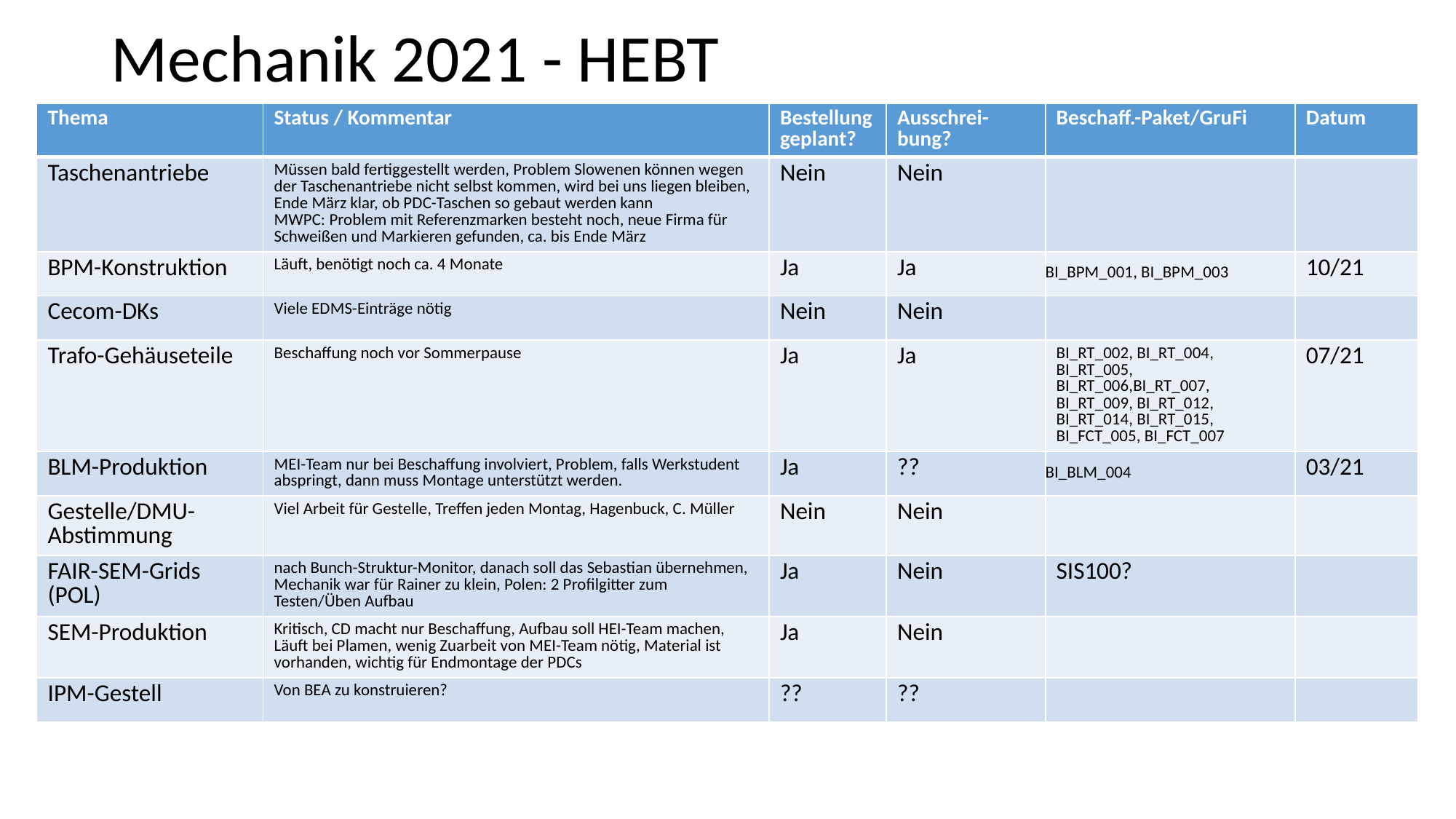

# Mechanik 2021 - HEBT
| Thema | Status / Kommentar | Bestellung geplant? | Ausschrei-bung? | Beschaff.-Paket/GruFi | Datum |
| --- | --- | --- | --- | --- | --- |
| Taschenantriebe | Müssen bald fertiggestellt werden, Problem Slowenen können wegen der Taschenantriebe nicht selbst kommen, wird bei uns liegen bleiben, Ende März klar, ob PDC-Taschen so gebaut werden kann MWPC: Problem mit Referenzmarken besteht noch, neue Firma für Schweißen und Markieren gefunden, ca. bis Ende März | Nein | Nein |  |  |
| BPM-Konstruktion | Läuft, benötigt noch ca. 4 Monate | Ja | Ja | BI\_BPM\_001, BI\_BPM\_003 | 10/21 |
| Cecom-DKs | Viele EDMS-Einträge nötig | Nein | Nein |  |  |
| Trafo-Gehäuseteile | Beschaffung noch vor Sommerpause | Ja | Ja | BI\_RT\_002, BI\_RT\_004, BI\_RT\_005, BI\_RT\_006,BI\_RT\_007, BI\_RT\_009, BI\_RT\_012, BI\_RT\_014, BI\_RT\_015, BI\_FCT\_005, BI\_FCT\_007 | 07/21 |
| BLM-Produktion | MEI-Team nur bei Beschaffung involviert, Problem, falls Werkstudent abspringt, dann muss Montage unterstützt werden. | Ja | ?? | BI\_BLM\_004 | 03/21 |
| Gestelle/DMU-Abstimmung | Viel Arbeit für Gestelle, Treffen jeden Montag, Hagenbuck, C. Müller | Nein | Nein |  |  |
| FAIR-SEM-Grids (POL) | nach Bunch-Struktur-Monitor, danach soll das Sebastian übernehmen, Mechanik war für Rainer zu klein, Polen: 2 Profilgitter zum Testen/Üben Aufbau | Ja | Nein | SIS100? |  |
| SEM-Produktion | Kritisch, CD macht nur Beschaffung, Aufbau soll HEI-Team machen, Läuft bei Plamen, wenig Zuarbeit von MEI-Team nötig, Material ist vorhanden, wichtig für Endmontage der PDCs | Ja | Nein |  |  |
| IPM-Gestell | Von BEA zu konstruieren? | ?? | ?? |  |  |